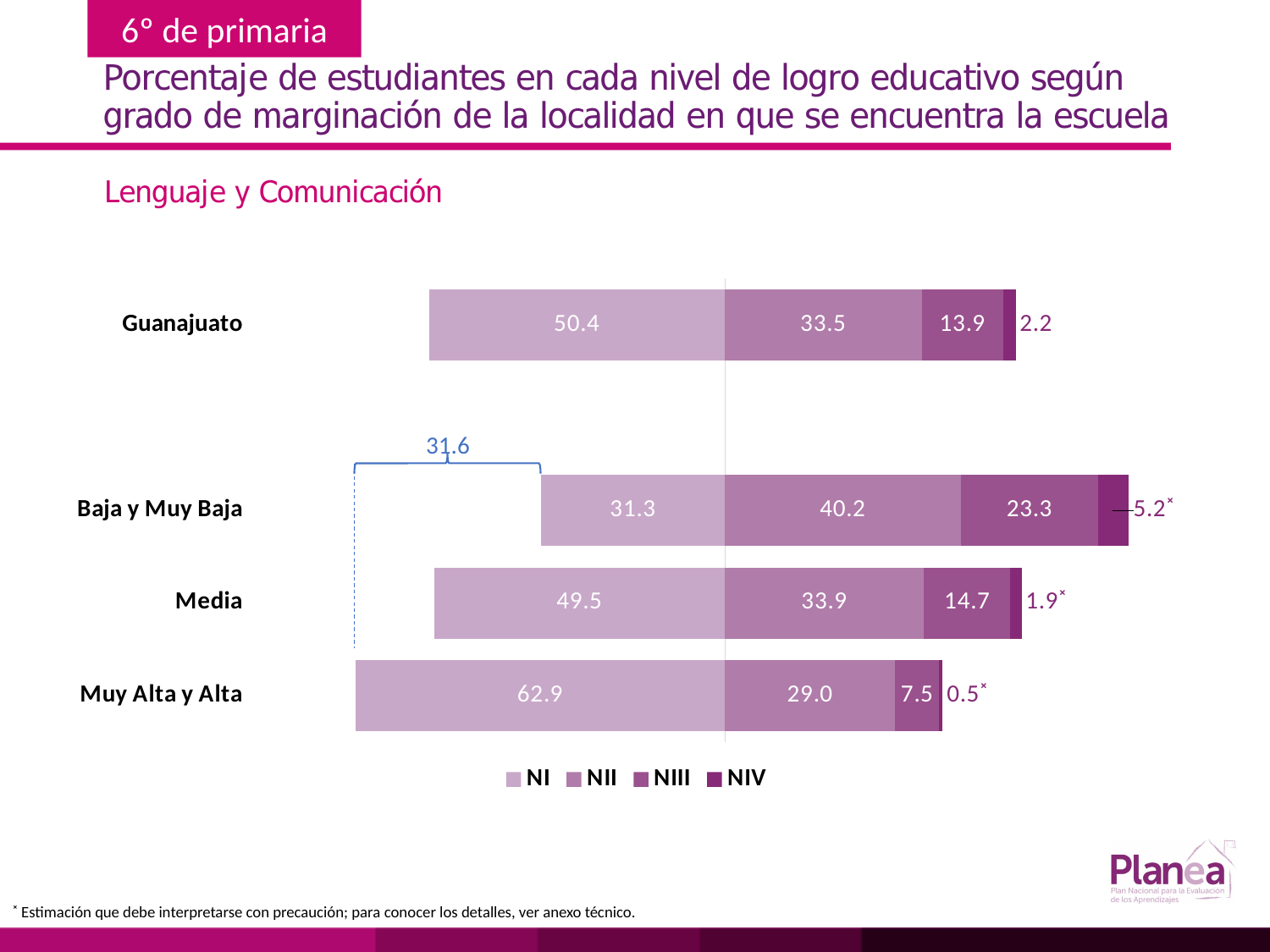

# Porcentaje de estudiantes en cada nivel de logro educativo según grado de marginación de la localidad en que se encuentra la escuela

Lenguaje y Comunicación

### Chart

| Category |  |  |  |  |
|---|---|---|---|---|
| Muy Alta y Alta | -62.9 | 29.0 | 7.5 | 0.5 |
| Media | -49.5 | 33.9 | 14.7 | 1.9 |
| Baja y Muy Baja | -31.3 | 40.2 | 23.3 | 5.2 |
|  | None | None | None | None |
| Guanajuato | -50.4 | 33.5 | 13.9 | 2.2 |
31.6
˟ Estimación que debe interpretarse con precaución; para conocer los detalles, ver anexo técnico.